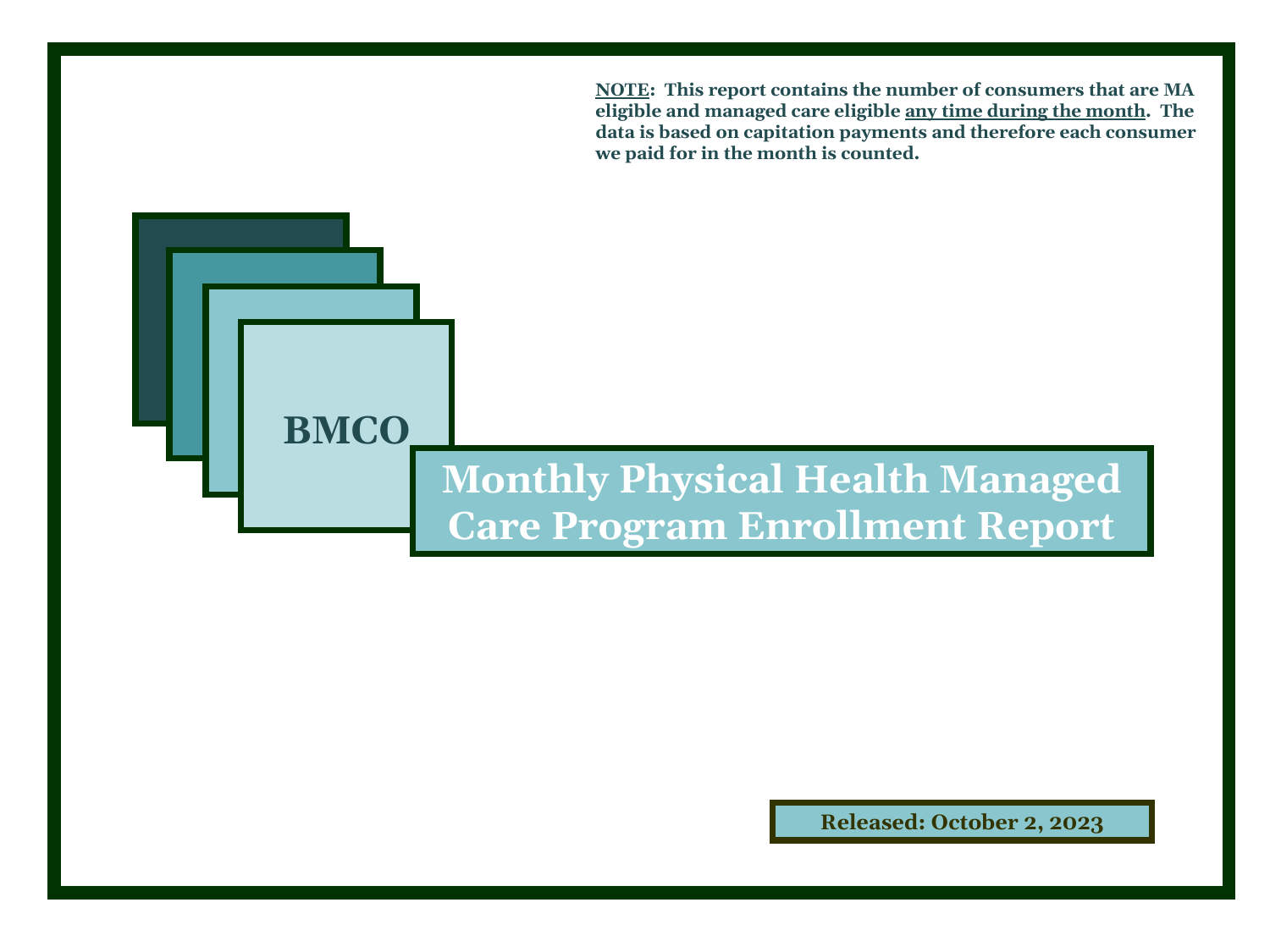

NOTE:  This report contains the number of consumers that are MA eligible and managed care eligible any time during the month.  The data is based on capitation payments and therefore each consumer we paid for in the month is counted.

BMCO
Monthly Physical Health Managed Care Program Enrollment Report
Released: October 2, 2023